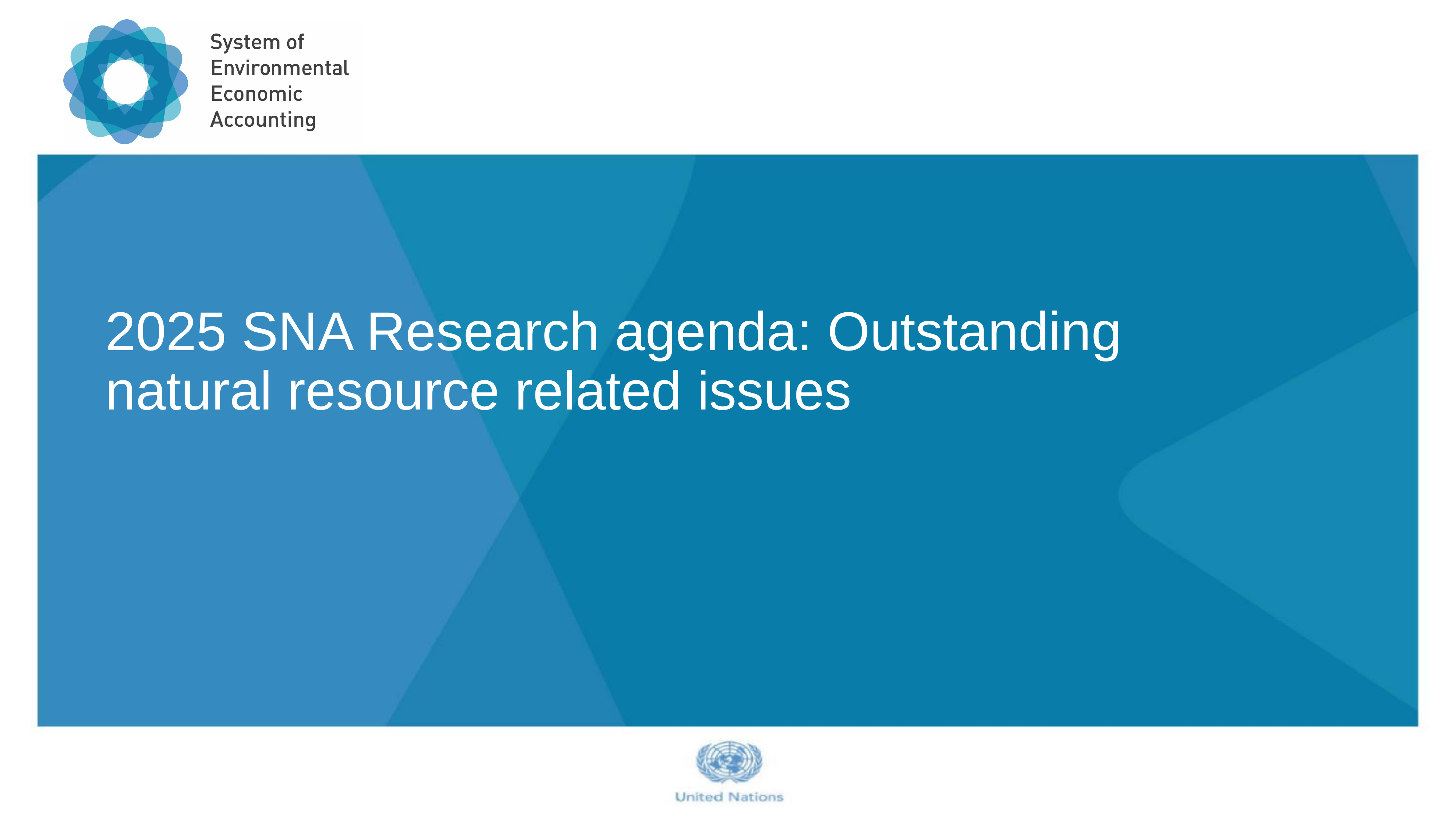

# 2025 SNA Research agenda: Outstanding natural resource related issues